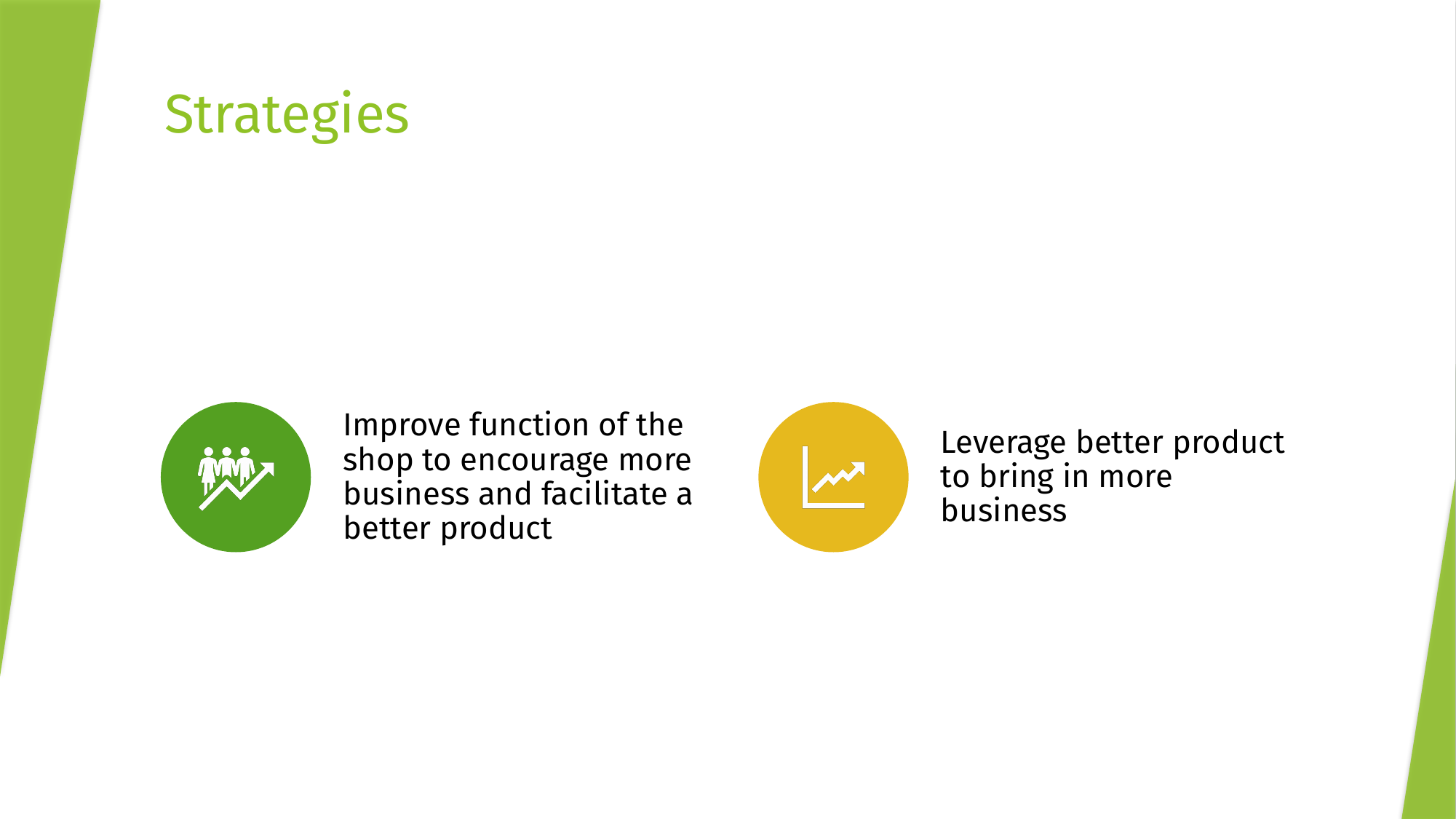

# Strategies
Improve function of the shop to encourage more business and facilitate a better product
Leverage better product to bring in more business